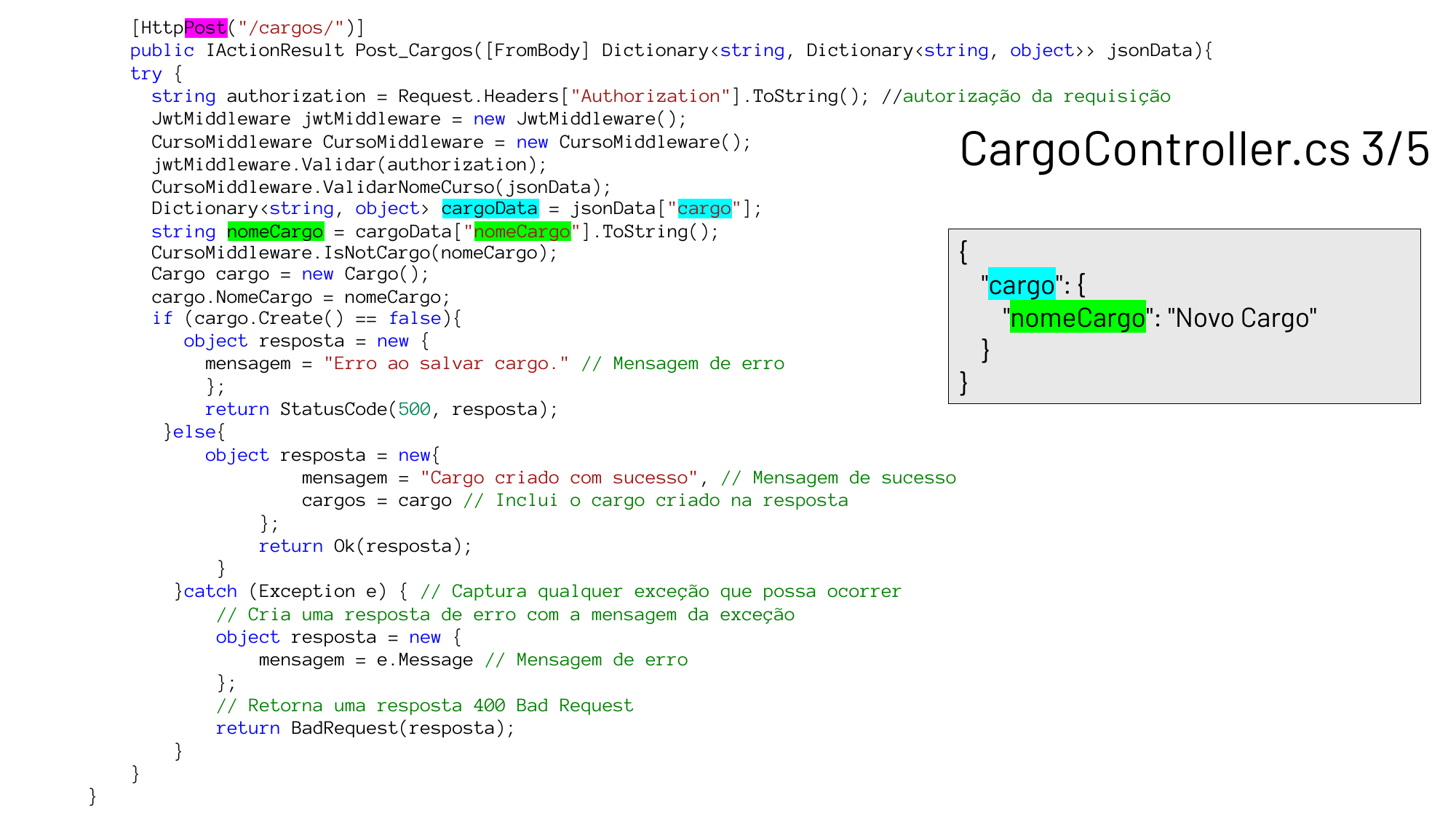

[HttpPost("/cargos/")]
        public IActionResult Post_Cargos([FromBody] Dictionary<string, Dictionary<string, object>> jsonData){
        try {
          string authorization = Request.Headers["Authorization"].ToString(); //autorização da requisição
          JwtMiddleware jwtMiddleware = new JwtMiddleware();
          CursoMiddleware CursoMiddleware = new CursoMiddleware();
          jwtMiddleware.Validar(authorization);
          CursoMiddleware.ValidarNomeCurso(jsonData);
          Dictionary<string, object> cargoData = jsonData["cargo"];
          string nomeCargo = cargoData["nomeCargo"].ToString();
          CursoMiddleware.IsNotCargo(nomeCargo);
          Cargo cargo = new Cargo();
          cargo.NomeCargo = nomeCargo;
          if (cargo.Create() == false){
             object resposta = new {
               mensagem = "Erro ao salvar cargo." // Mensagem de erro
               };
               return StatusCode(500, resposta);
           }else{
               object resposta = new{
                        mensagem = "Cargo criado com sucesso", // Mensagem de sucesso
                        cargos = cargo // Inclui o cargo criado na resposta
                    };
                    return Ok(resposta);
                }
            }catch (Exception e) { // Captura qualquer exceção que possa ocorrer
                // Cria uma resposta de erro com a mensagem da exceção
                object resposta = new {
                    mensagem = e.Message // Mensagem de erro
                };
                // Retorna uma resposta 400 Bad Request
                return BadRequest(resposta);
            }
        }
    }

# CargoController.cs 3/5
{
    "cargo": {
        "nomeCargo": "Novo Cargo"
    }
}